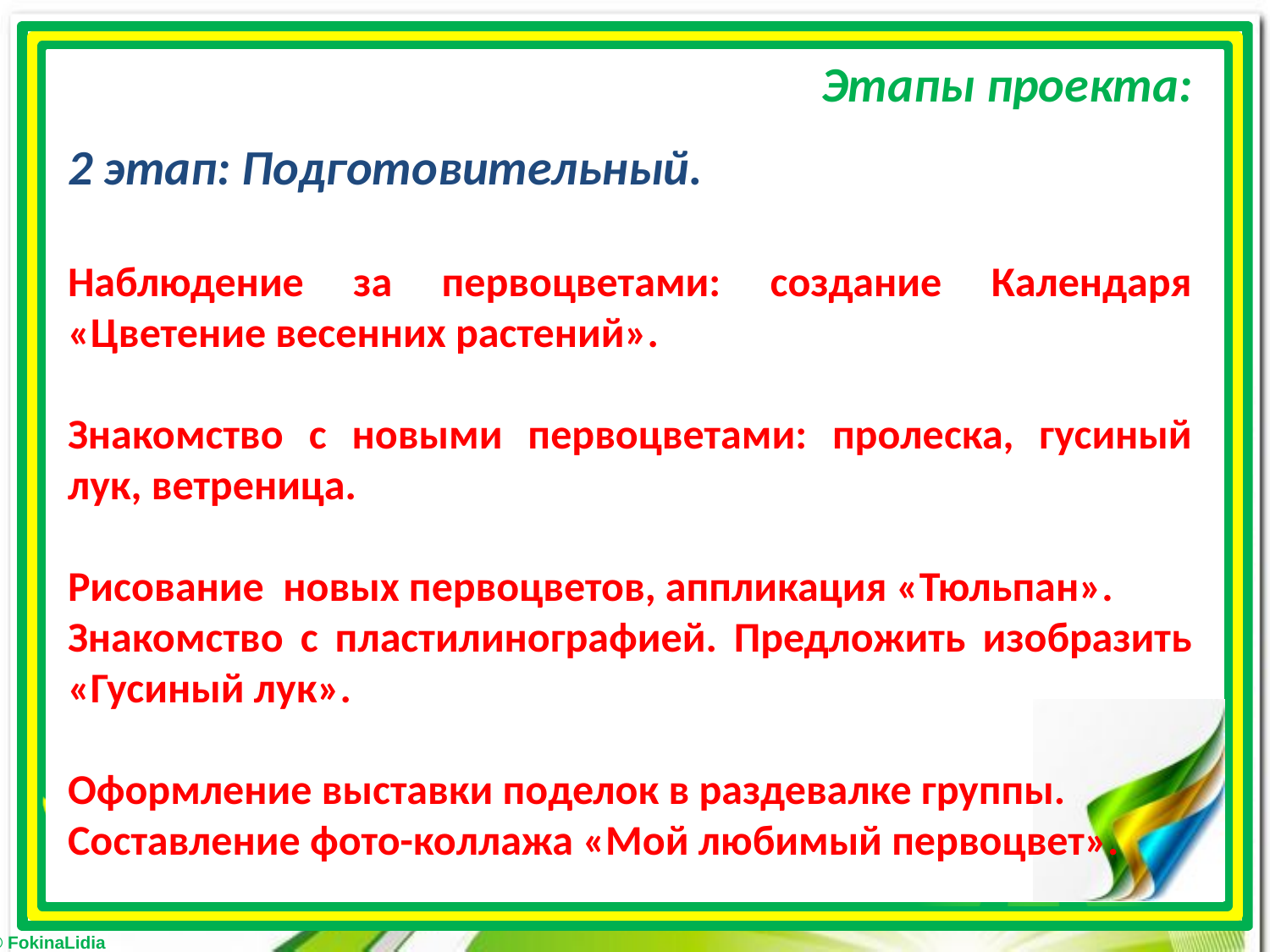

Этапы проекта:
2 этап: Подготовительный.

Наблюдение за первоцветами: создание Календаря «Цветение весенних растений».

Знакомство с новыми первоцветами: пролеска, гусиный лук, ветреница.

Рисование  новых первоцветов, аппликация «Тюльпан».
Знакомство с пластилинографией. Предложить изобразить «Гусиный лук».

Оформление выставки поделок в раздевалке группы.
Составление фото-коллажа «Мой любимый первоцвет».